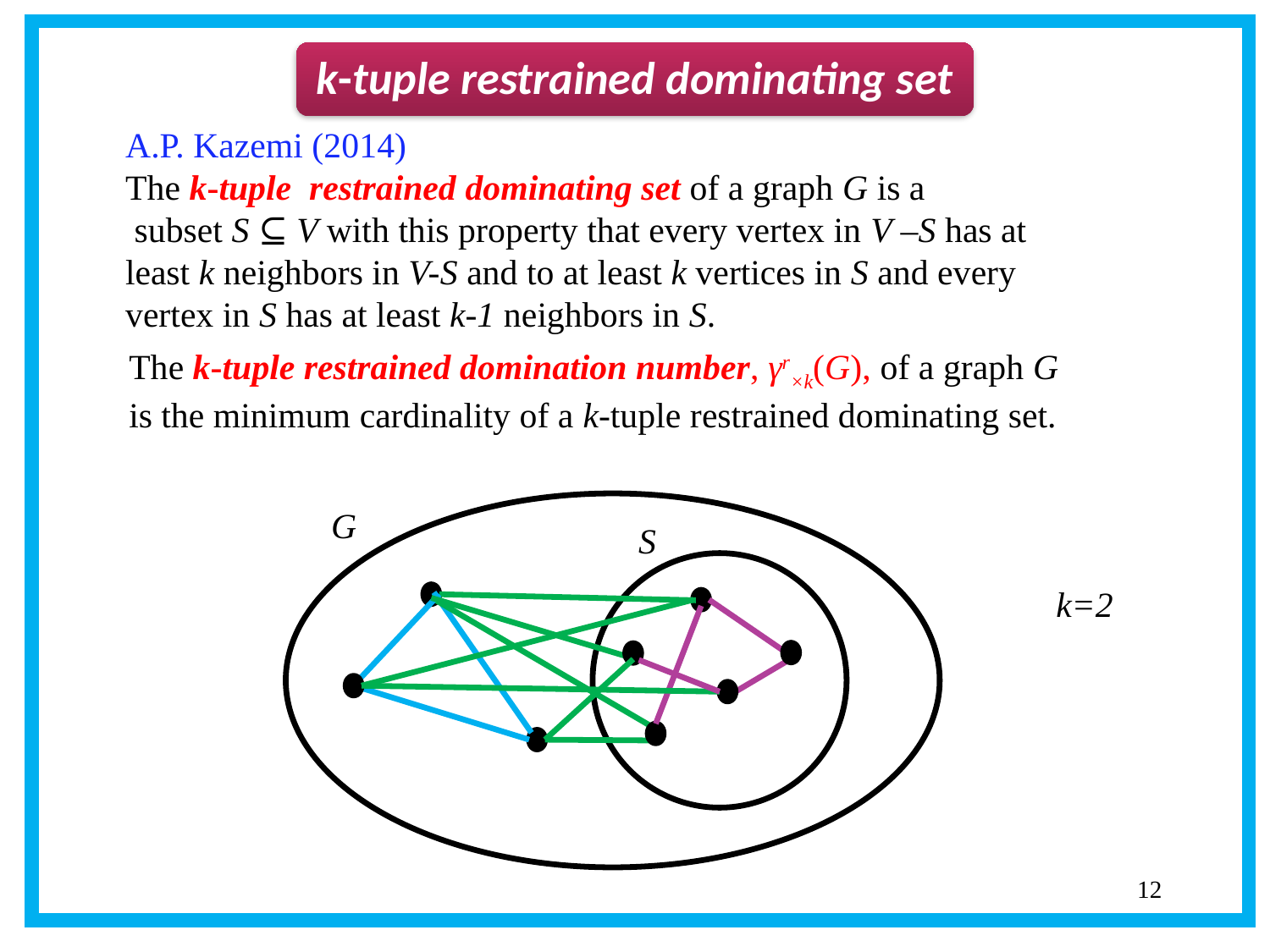

k-tuple restrained dominating set
A.P. Kazemi (2014)
The k-tuple  restrained dominating set of a graph G is a
 subset S ⊆ V with this property that every vertex in V –S has at
least k neighbors in V-S and to at least k vertices in S and every vertex in S has at least k-1 neighbors in S.
The k-tuple restrained domination number, γr×k(G), of a graph G is the minimum cardinality of a k-tuple restrained dominating set.

G
S

k=2

12